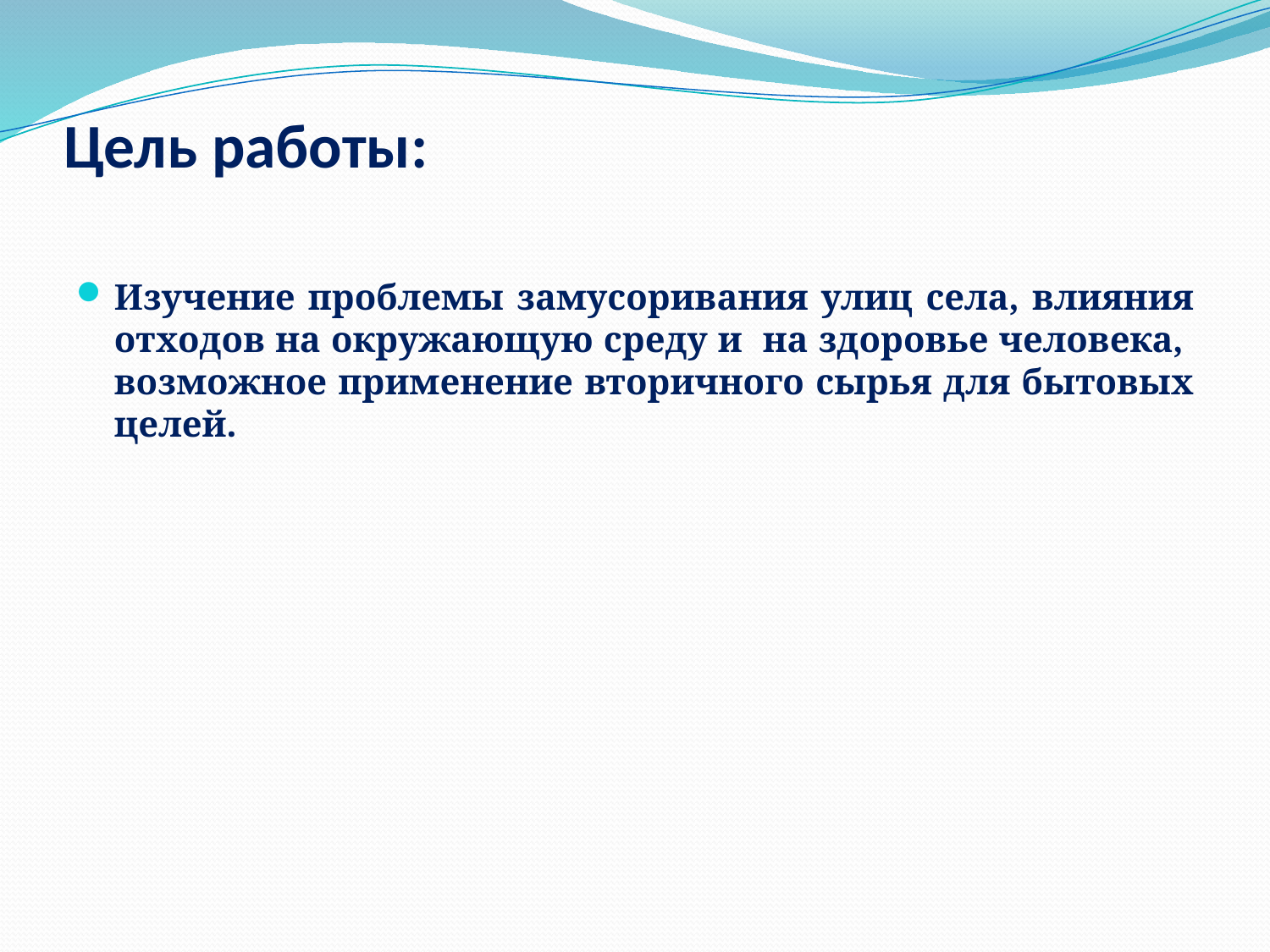

# Цель работы:
Изучение проблемы замусоривания улиц села, влияния отходов на окружающую среду и  на здоровье человека,  возможное применение вторичного сырья для бытовых целей.